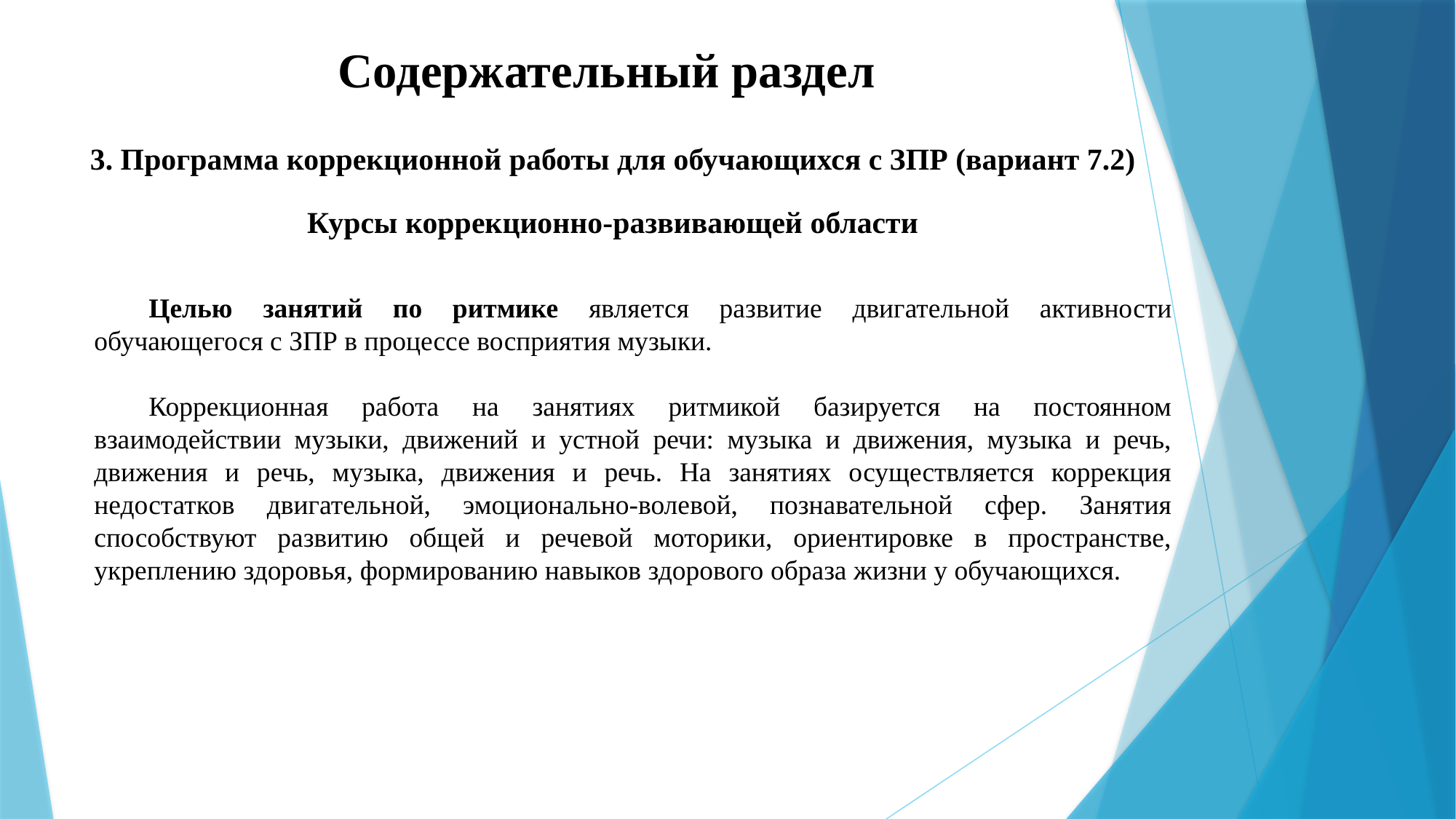

# Содержательный раздел
3. Программа коррекционной работы для обучающихся с ЗПР (вариант 7.2)
Курсы коррекционно-развивающей области

Целью занятий по ритмике является развитие двигательной активности обучающегося с ЗПР в процессе восприятия музыки.

Коррекционная работа на занятиях ритмикой базируется на постоянном взаимодействии музыки, движений и устной речи: музыка и движения, музыка и речь, движения и речь, музыка, движения и речь. На занятиях осуществляется коррекция недостатков двигательной, эмоционально-волевой, познавательной сфер. Занятия способствуют развитию общей и речевой моторики, ориентировке в пространстве, укреплению здоровья, формированию навыков здорового образа жизни у обучающихся.